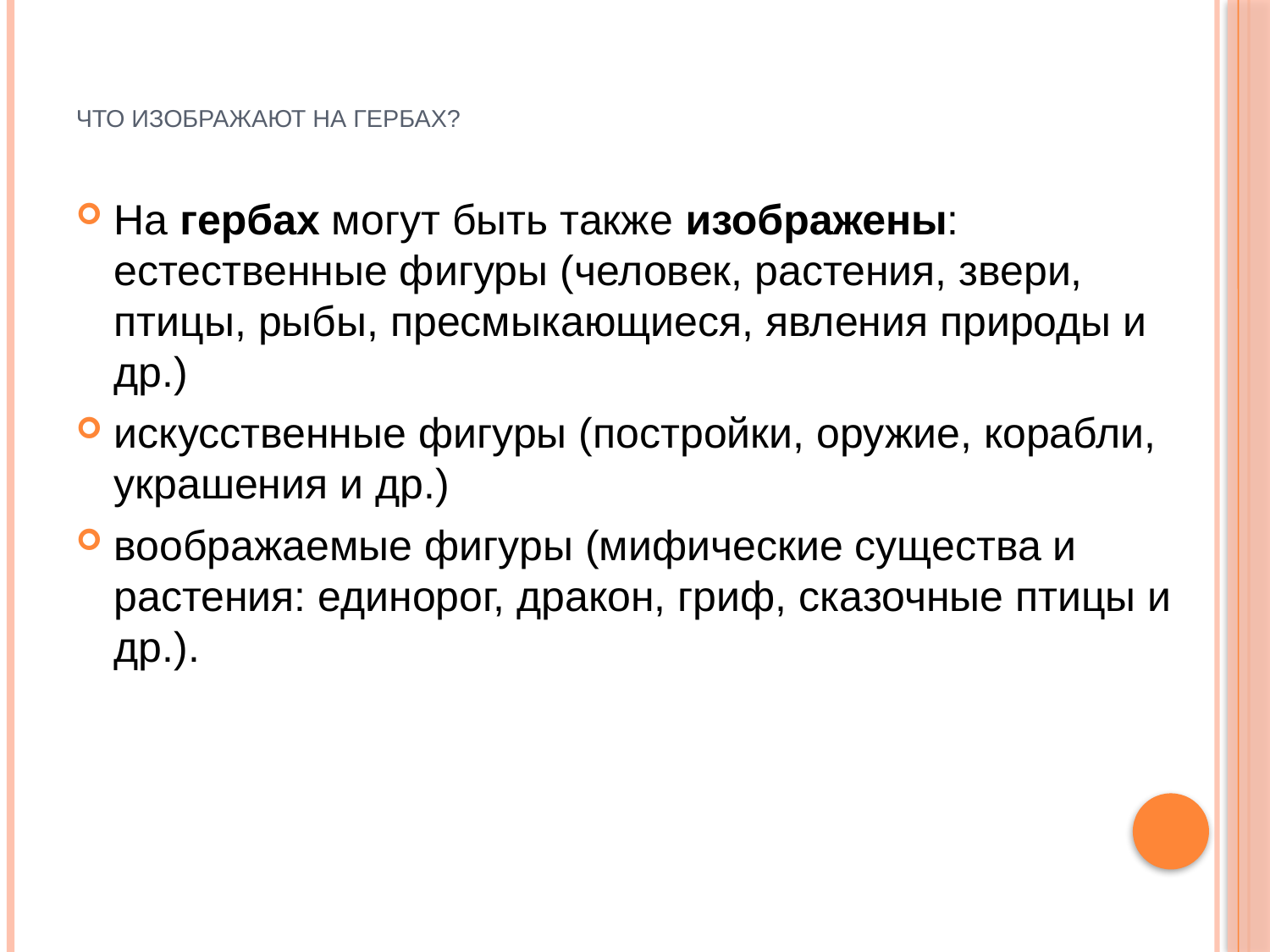

# Что изображают на гербах?
На гербах могут быть также изображены: естественные фигуры (человек, растения, звери, птицы, рыбы, пресмыкающиеся, явления природы и др.)
искусственные фигуры (постройки, оружие, корабли, украшения и др.)
воображаемые фигуры (мифические существа и растения: единорог, дракон, гриф, сказочные птицы и др.).